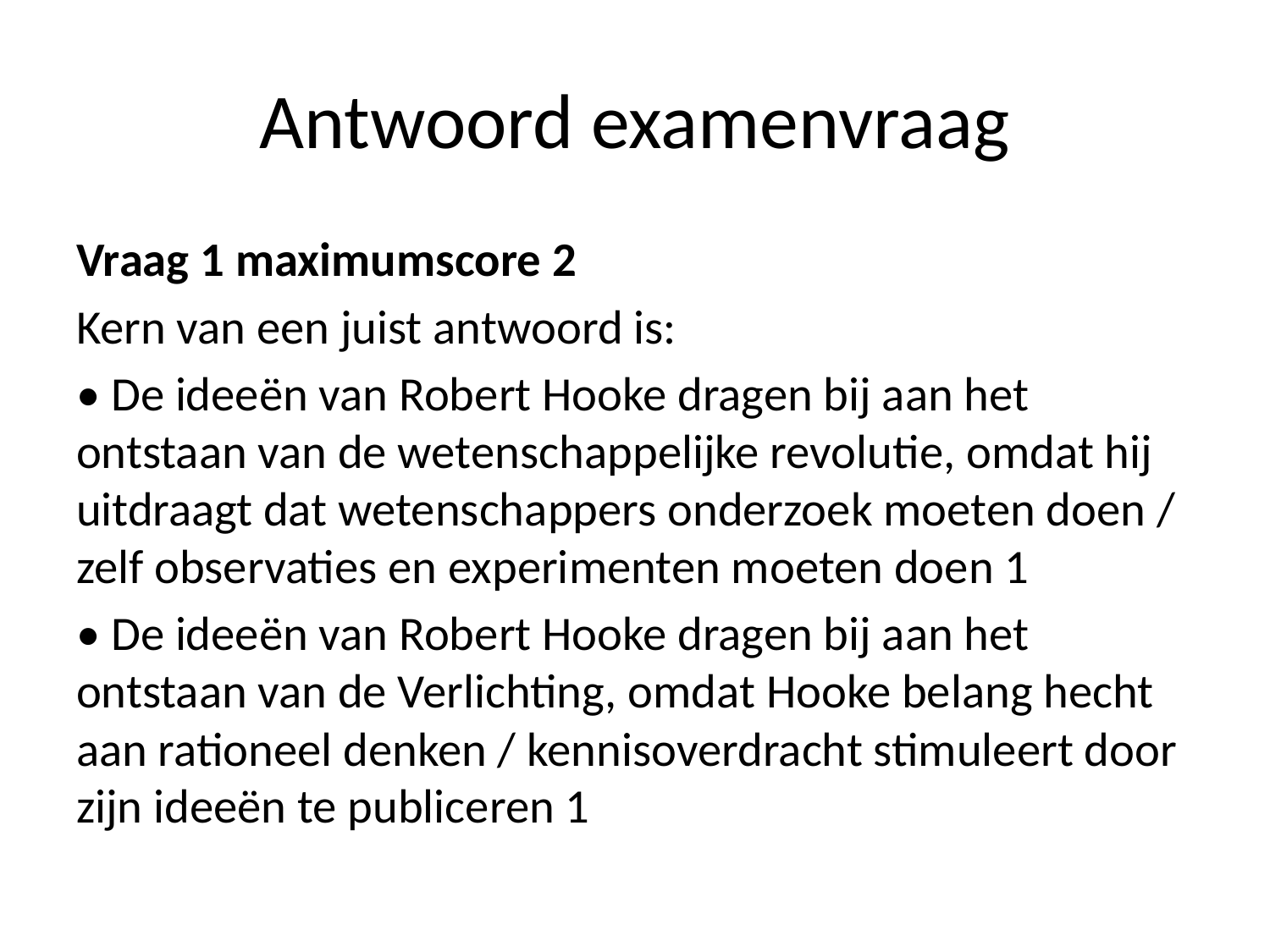

# Antwoord examenvraag
Vraag 1 maximumscore 2
Kern van een juist antwoord is:
• De ideeën van Robert Hooke dragen bij aan het ontstaan van de wetenschappelijke revolutie, omdat hij uitdraagt dat wetenschappers onderzoek moeten doen / zelf observaties en experimenten moeten doen 1
• De ideeën van Robert Hooke dragen bij aan het ontstaan van de Verlichting, omdat Hooke belang hecht aan rationeel denken / kennisoverdracht stimuleert door zijn ideeën te publiceren 1